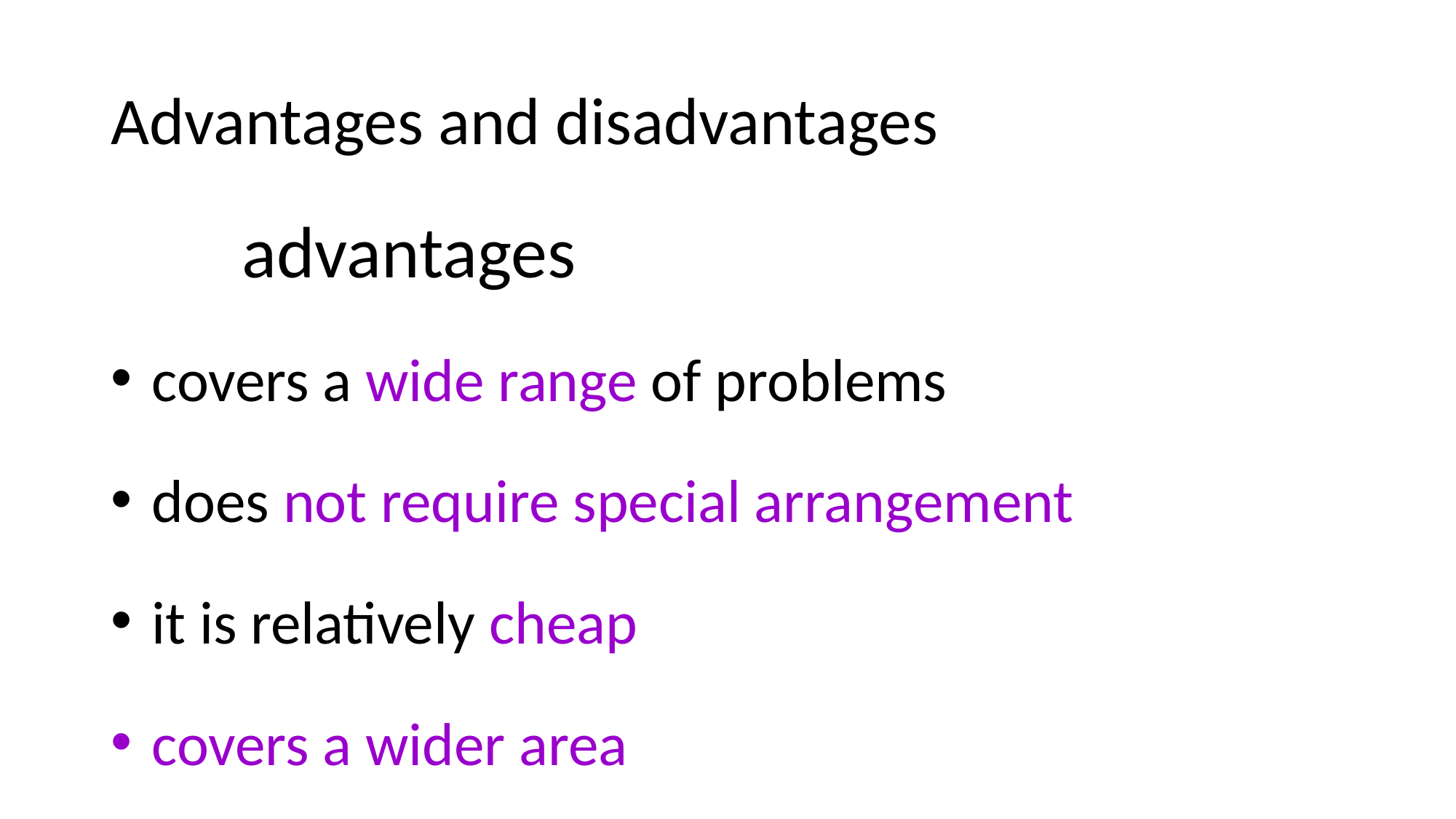

# Advantages and disadvantages
        advantages
covers a wide range of problems
does not require special arrangement
it is relatively cheap
covers a wider area